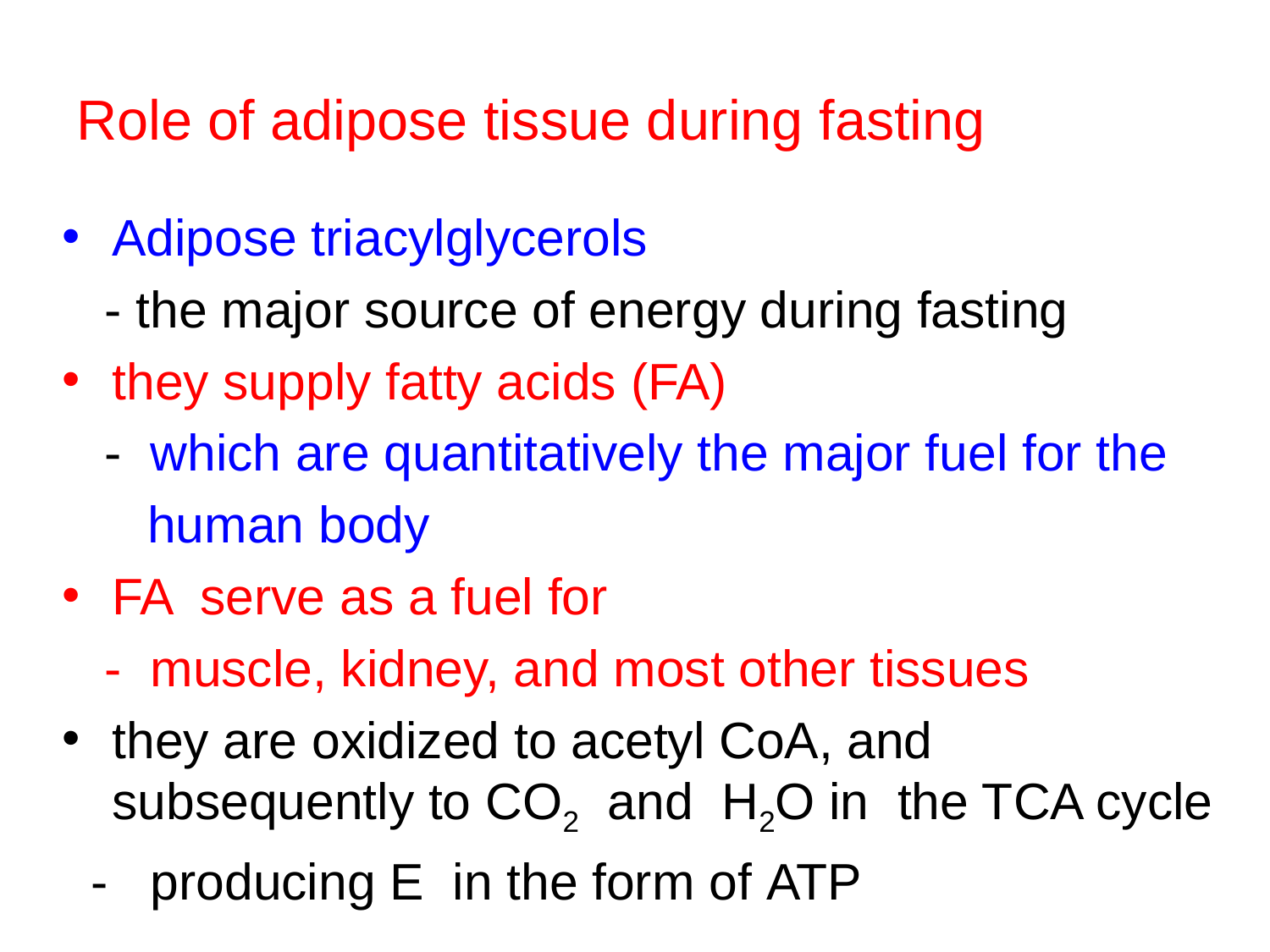

# Role of adipose tissue during fasting
Adipose triacylglycerols
   - the major source of energy during fasting
they supply fatty acids (FA)
   -  which are quantitatively the major fuel for the
      human body
FA  serve as a fuel for
   -  muscle, kidney, and most other tissues
they are oxidized to acetyl CoA, and subsequently to CO2  and  H2O in  the TCA cycle
  -   producing E  in the form of ATP